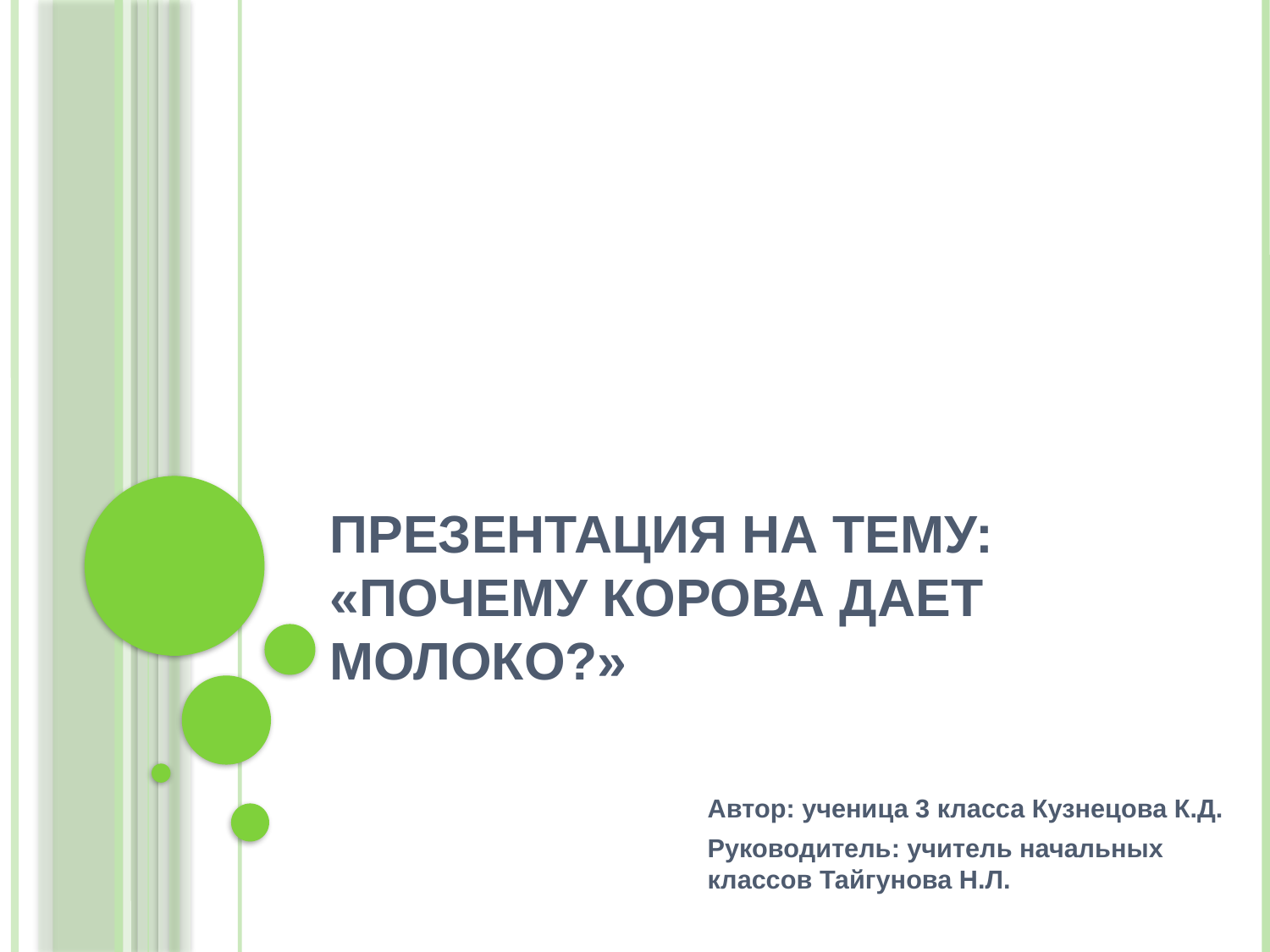

# Презентация на тему: «Почему корова дает молоко?»
Автор: ученица 3 класса Кузнецова К.Д.
Руководитель: учитель начальных классов Тайгунова Н.Л.